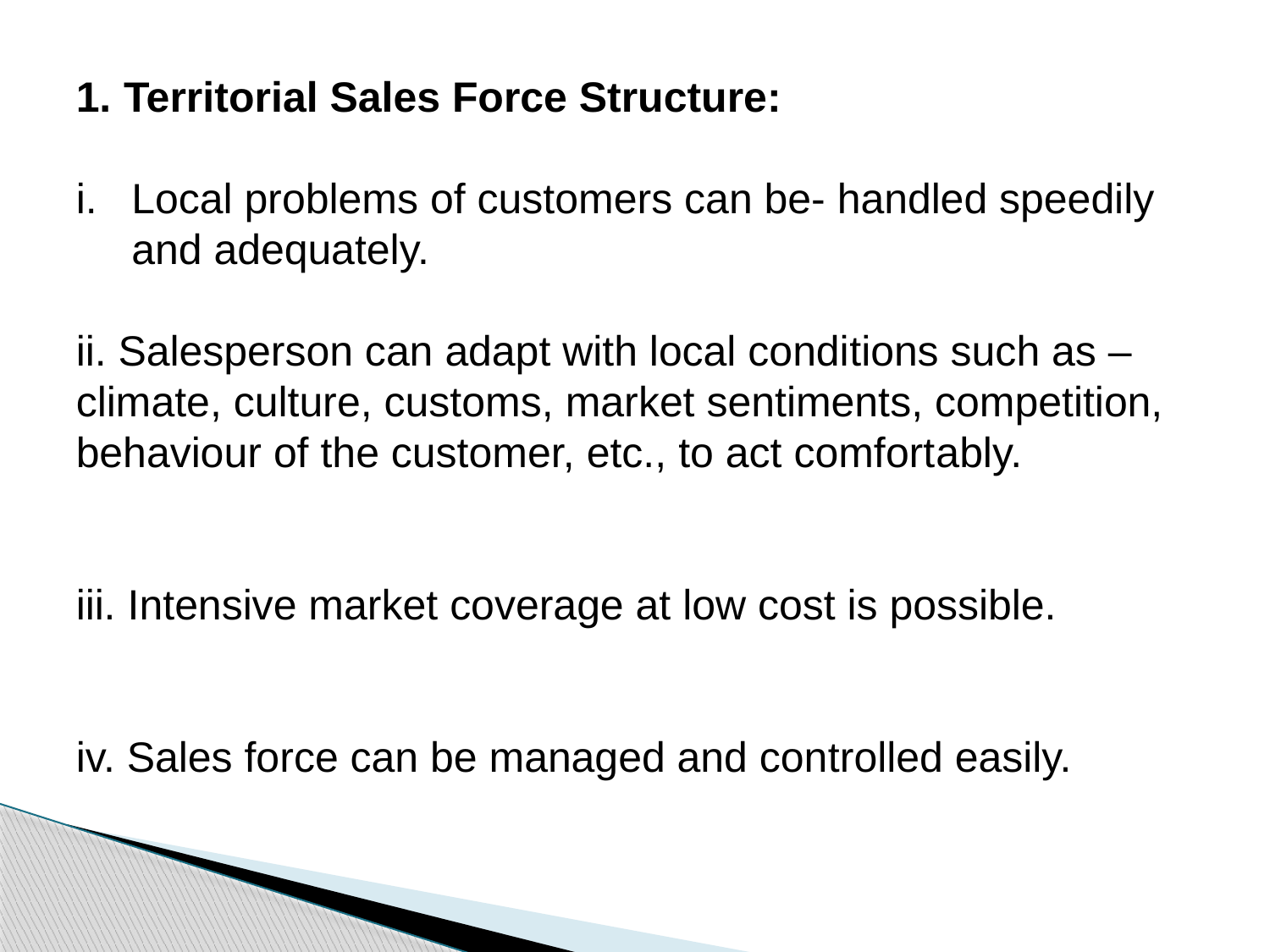

Territorial Sales Force Structure:

Local problems of customers can be- handled speedily and adequately.

ii. Salesperson can adapt with local condi­tions such as – climate, culture, customs, market sentiments, competition, behav­iour of the customer, etc., to act comfort­ably.

iii. Intensive market coverage at low cost is possible.

iv. Sales force can be managed and con­trolled easily.